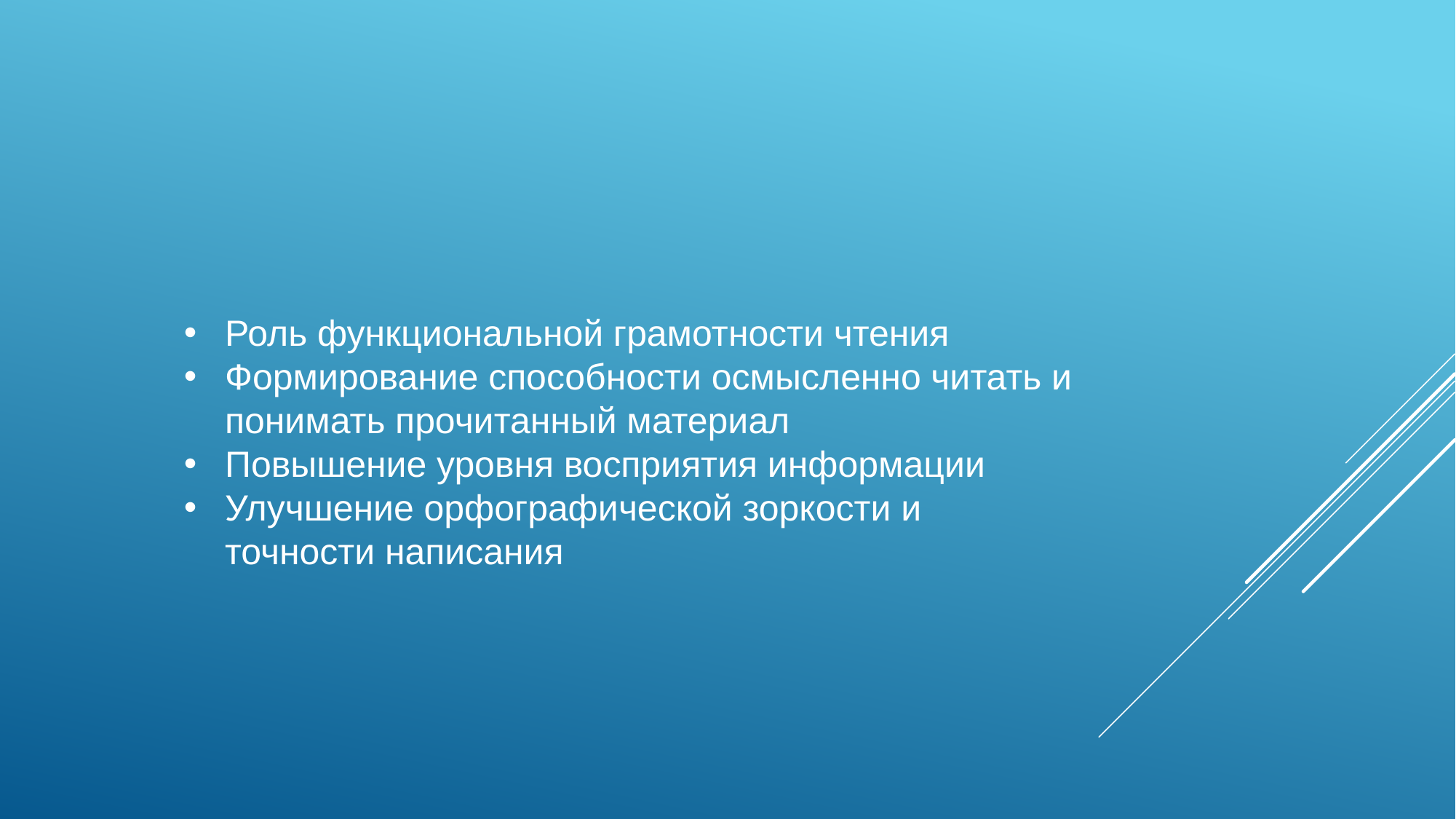

Роль функциональной грамотности чтения
Формирование способности осмысленно читать и понимать прочитанный материал
Повышение уровня восприятия информации
Улучшение орфографической зоркости и точности написания